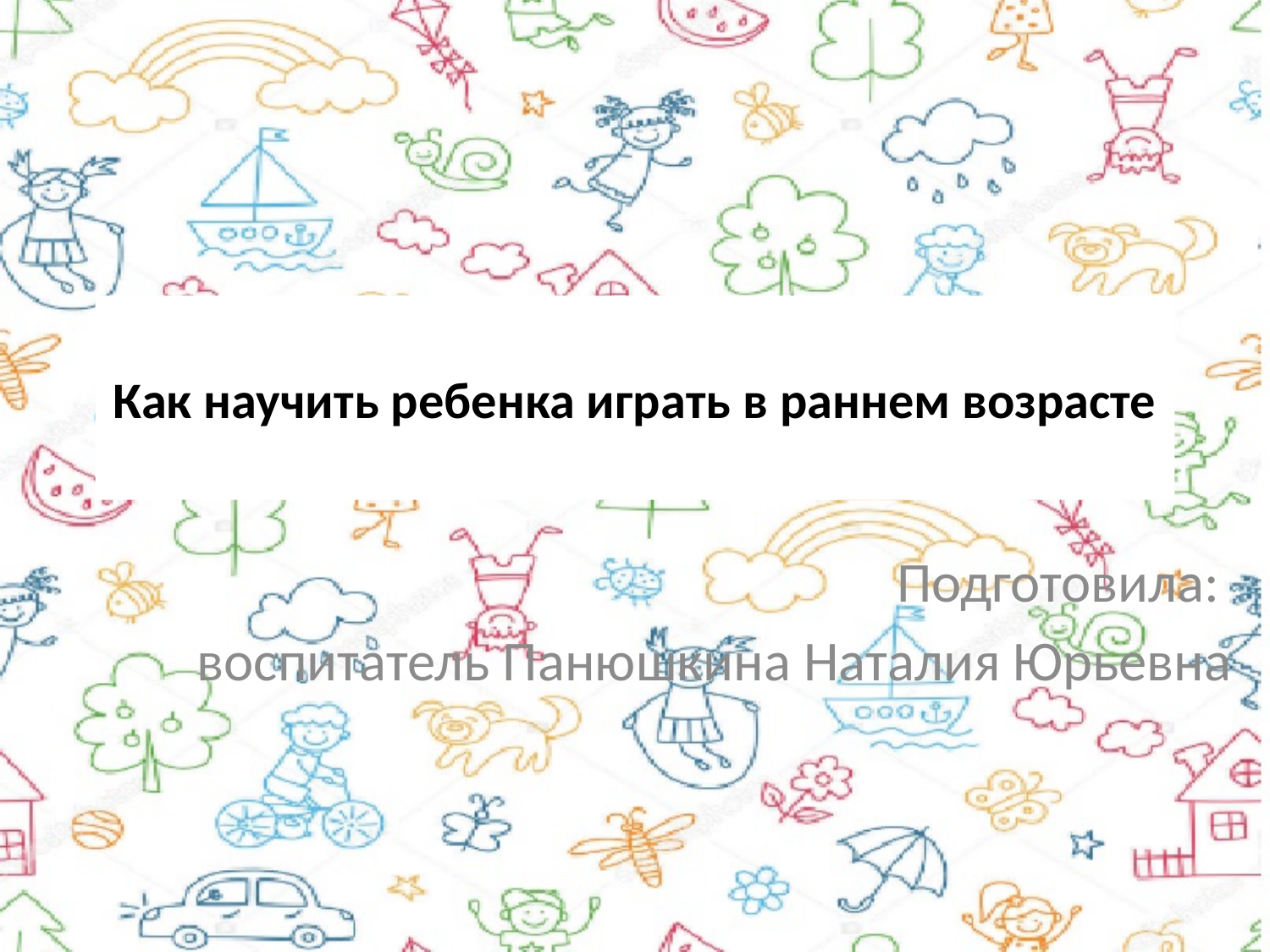

# Как научить ребенка играть в раннем возрасте
Подготовила:
воспитатель Панюшкина Наталия Юрьевна